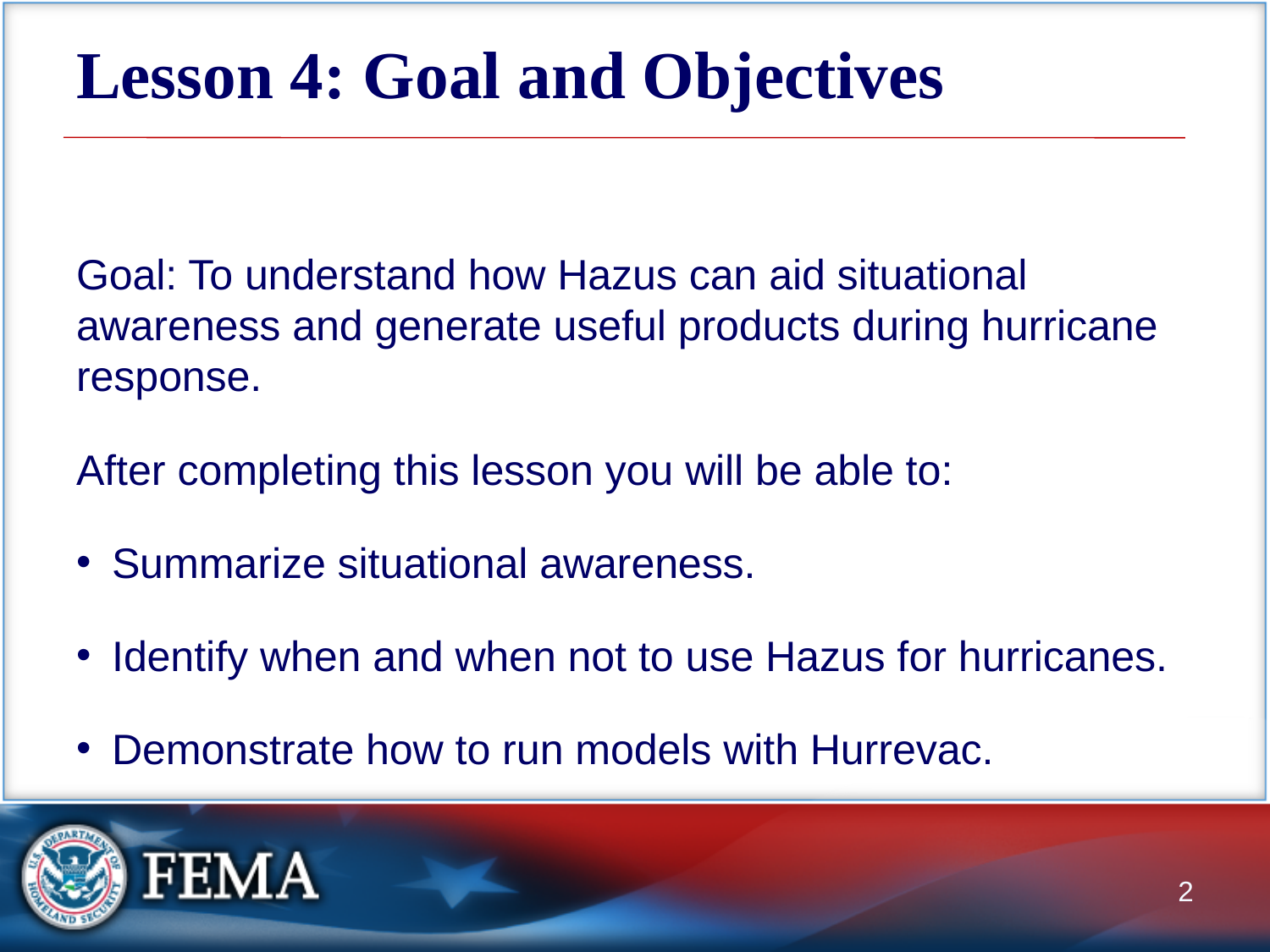

# Lesson 4: Goal and Objectives

Goal: To understand how Hazus can aid situational awareness and generate useful products during hurricane response.
After completing this lesson you will be able to:
Summarize situational awareness.
Identify when and when not to use Hazus for hurricanes.
Demonstrate how to run models with Hurrevac.
2